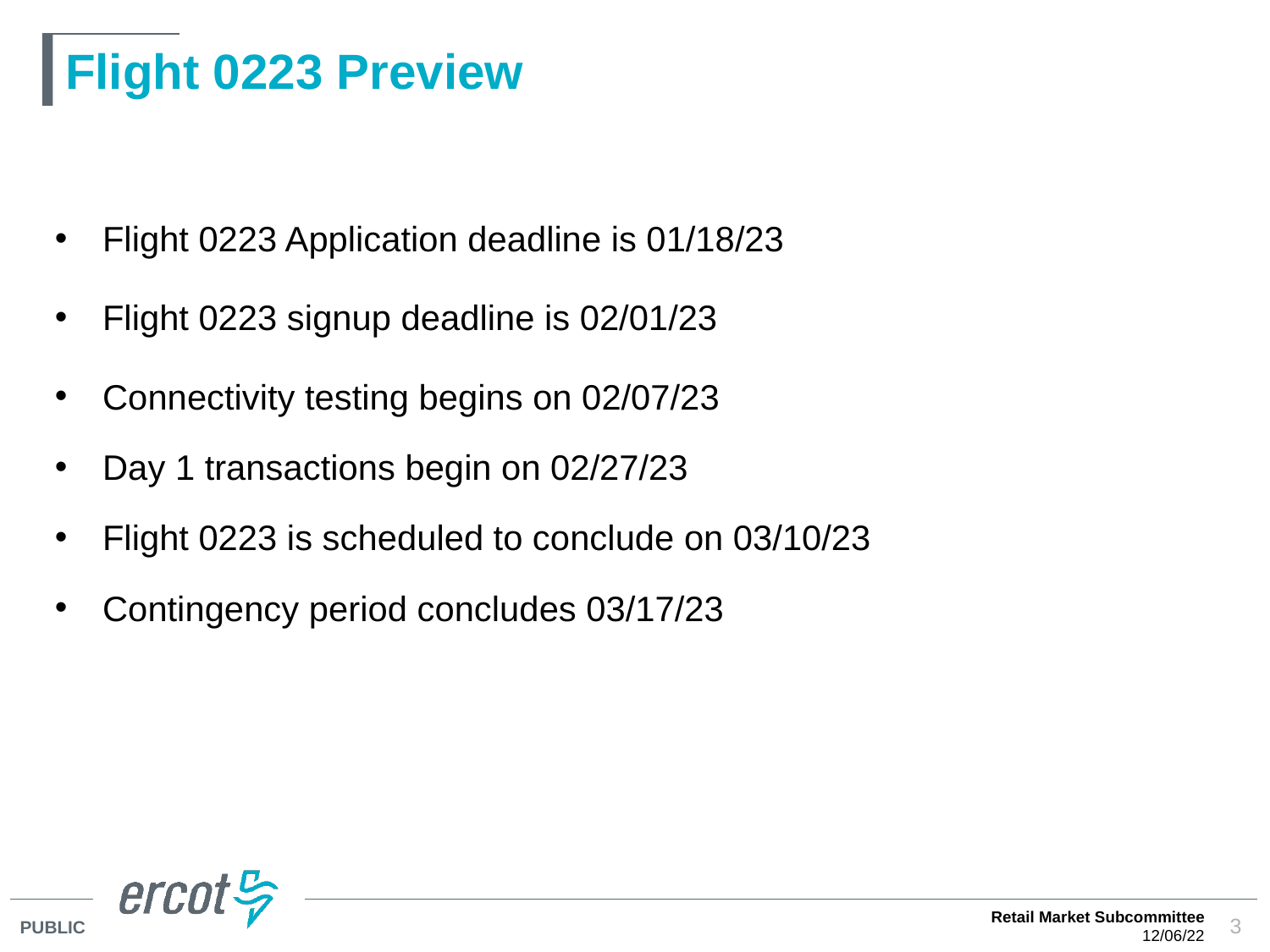

# Flight 0223 Preview
Flight 0223 Application deadline is 01/18/23
Flight 0223 signup deadline is 02/01/23
Connectivity testing begins on 02/07/23
Day 1 transactions begin on 02/27/23
Flight 0223 is scheduled to conclude on 03/10/23
Contingency period concludes 03/17/23
Retail Market Subcommittee
12/06/22
3